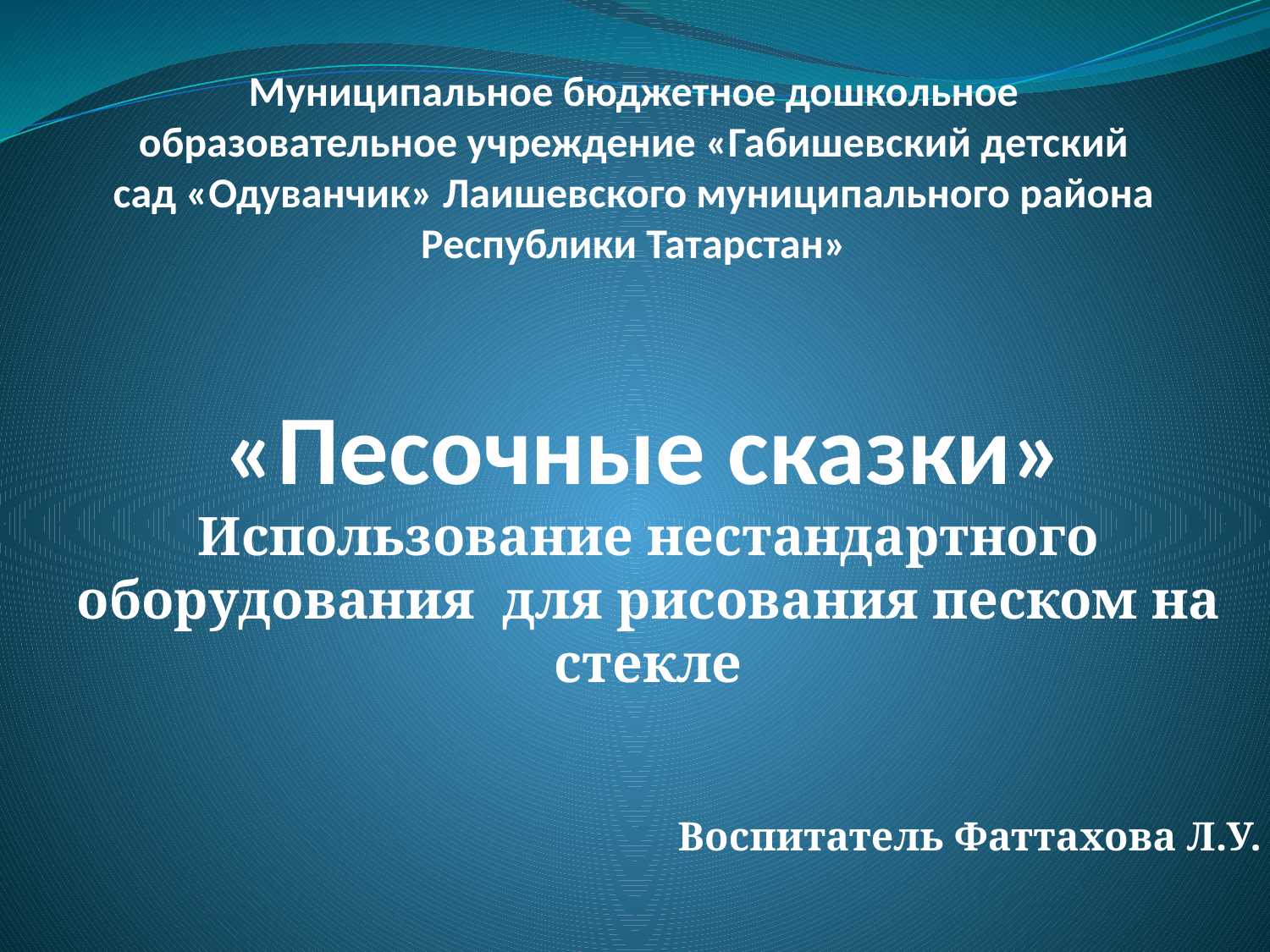

# Муниципальное бюджетное дошкольное образовательное учреждение «Габишевский детский сад «Одуванчик» Лаишевского муниципального района Республики Татарстан» «Песочные сказки»
Использование нестандартного оборудования  для рисования песком на стекле

Воспитатель Фаттахова Л.У.